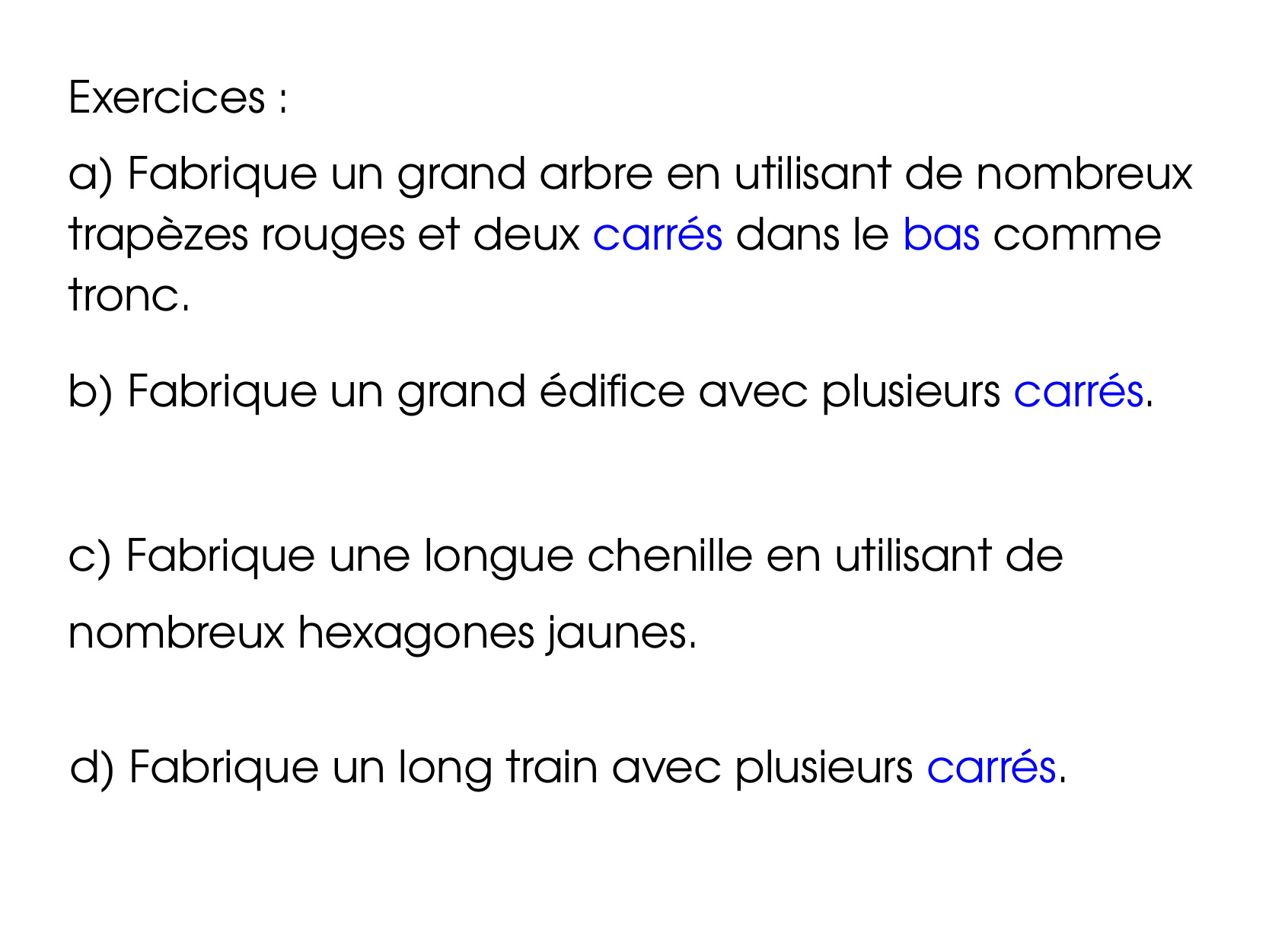

Exercices :
a) Fabrique un grand arbre en utilisant de nombreux trapèzes rouges et deux carrés dans le bas comme tronc.
b) Fabrique un grand édifice avec plusieurs carrés.
c) Fabrique une longue chenille en utilisant de
nombreux hexagones jaunes.
d) Fabrique un long train avec plusieurs carrés.